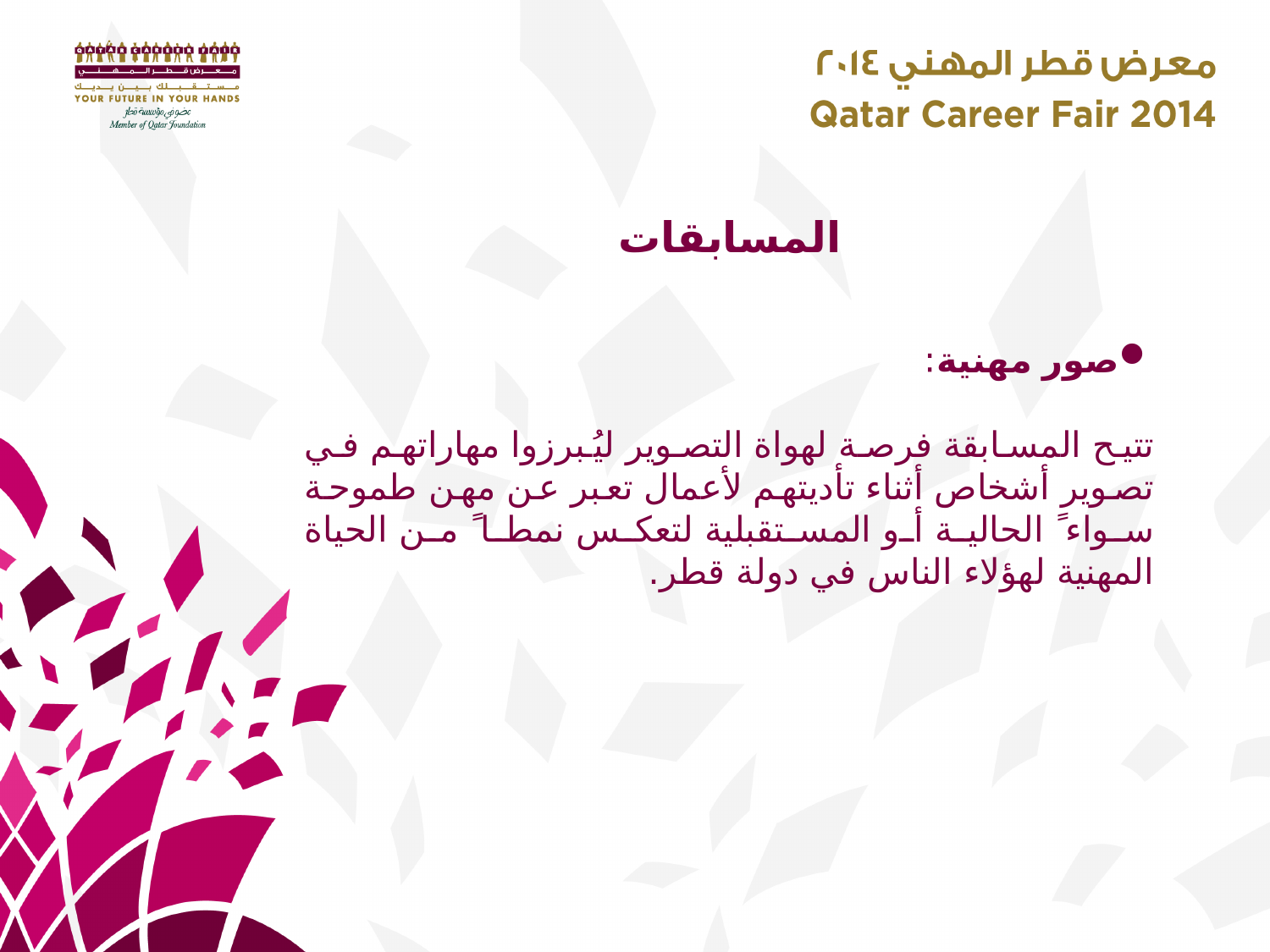

المسابقات

صور مهنية:

تتيح المسابقة فرصة لهواة التصوير ليُبرزوا مهاراتهم في تصوير أشخاص أثناء تأديتهم لأعمال تعبر عن مهن طموحة سواء ً الحالية أو المستقبلية لتعكس نمطا ً من الحياة المهنية لهؤلاء الناس في دولة قطر.